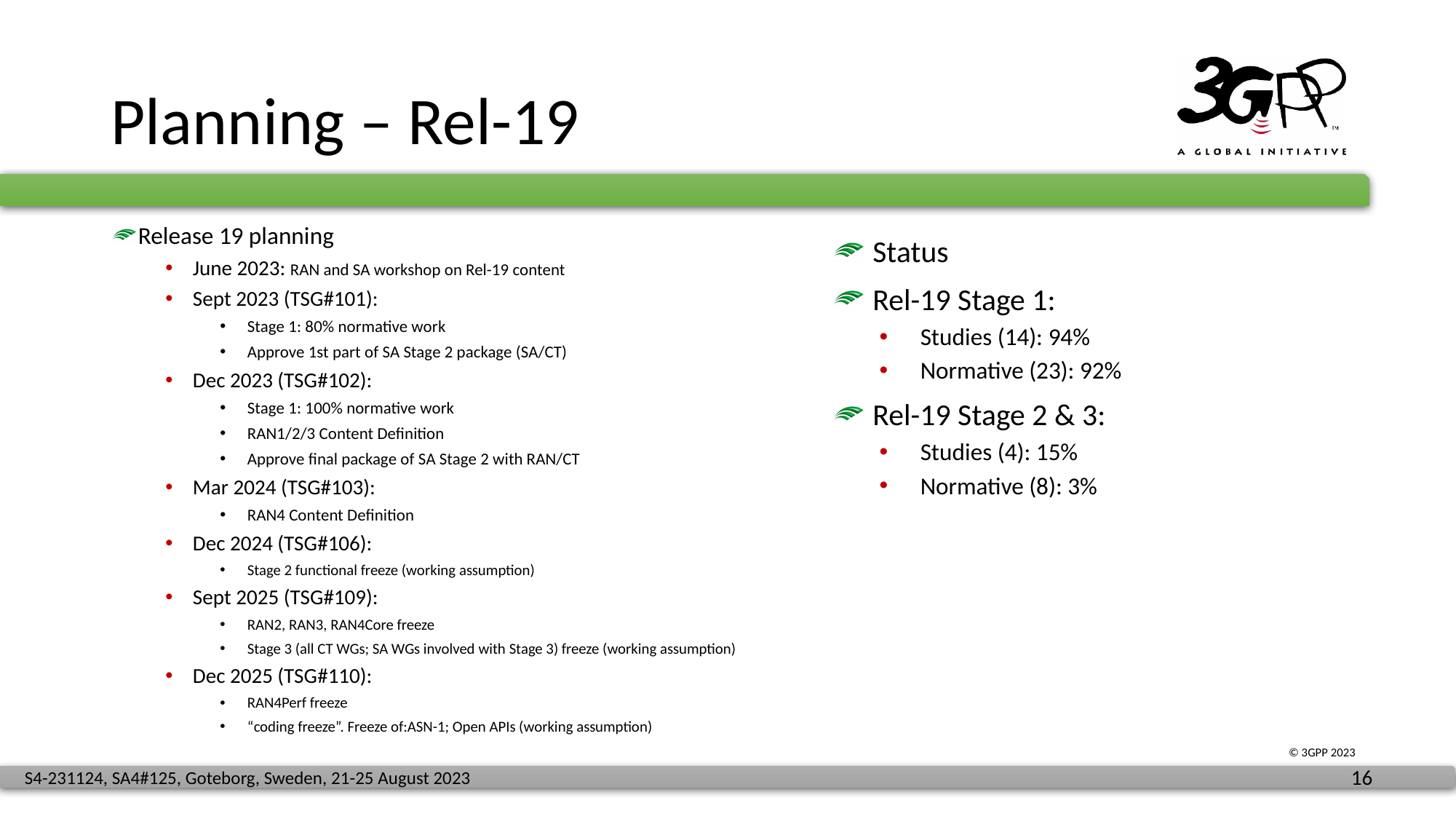

# Planning – Rel-19
Release 19 planning
June 2023: RAN and SA workshop on Rel-19 content
Sept 2023 (TSG#101):
Stage 1: 80% normative work
Approve 1st part of SA Stage 2 package (SA/CT)
Dec 2023 (TSG#102):
Stage 1: 100% normative work
RAN1/2/3 Content Definition
Approve final package of SA Stage 2 with RAN/CT
Mar 2024 (TSG#103):
RAN4 Content Definition
Dec 2024 (TSG#106):
Stage 2 functional freeze (working assumption)
Sept 2025 (TSG#109):
RAN2, RAN3, RAN4Core freeze
Stage 3 (all CT WGs; SA WGs involved with Stage 3) freeze (working assumption)
Dec 2025 (TSG#110):
RAN4Perf freeze
“coding freeze”. Freeze of:ASN-1; Open APIs (working assumption)
Status
Rel-19 Stage 1:
Studies (14): 94%
Normative (23): 92%
Rel-19 Stage 2 & 3:
Studies (4): 15%
Normative (8): 3%